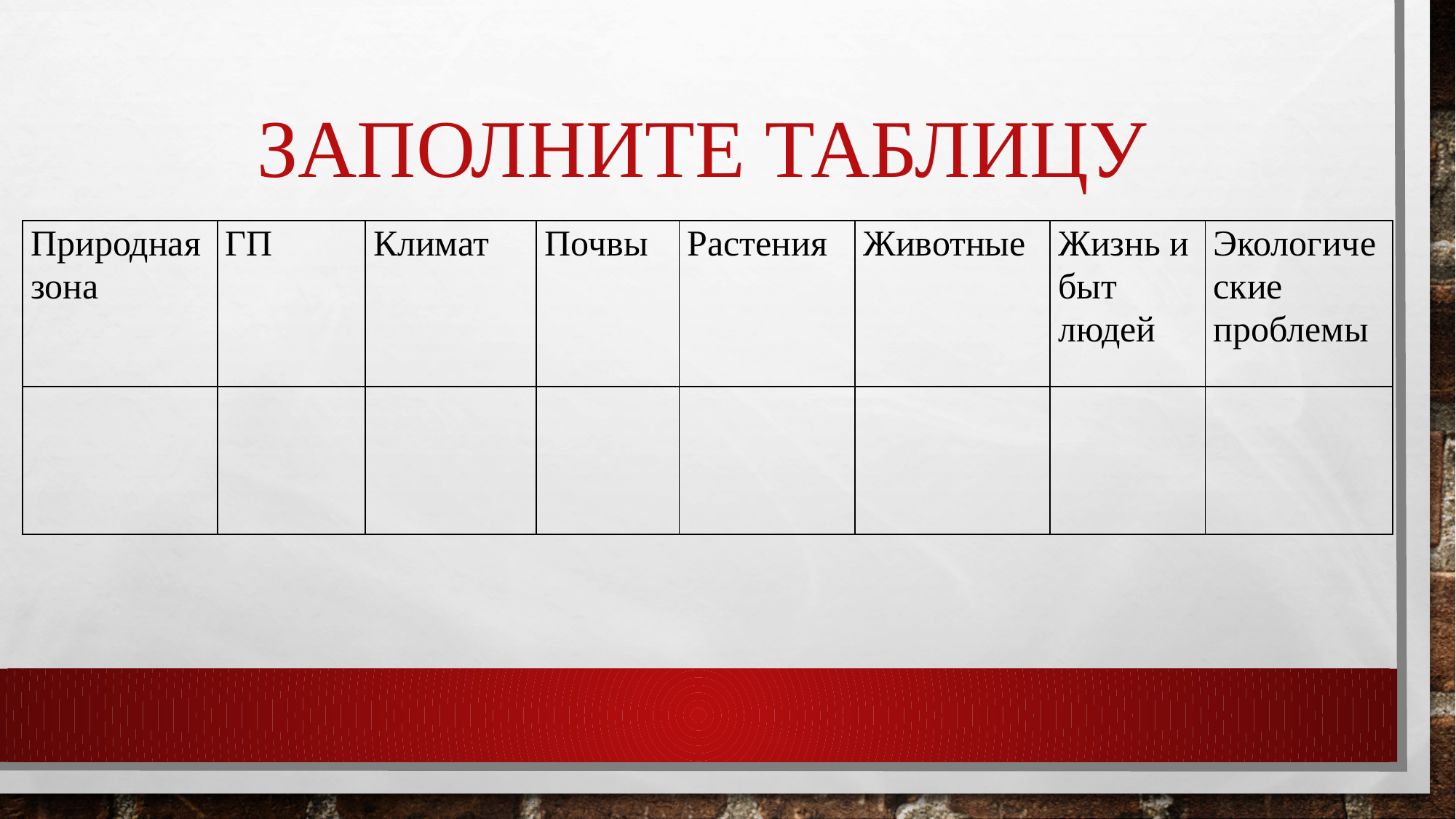

# Заполните таблицу
| Природная зона | ГП | Климат | Почвы | Растения | Животные | Жизнь и быт людей | Экологические проблемы |
| --- | --- | --- | --- | --- | --- | --- | --- |
|  |  |  |  |  |  |  |  |